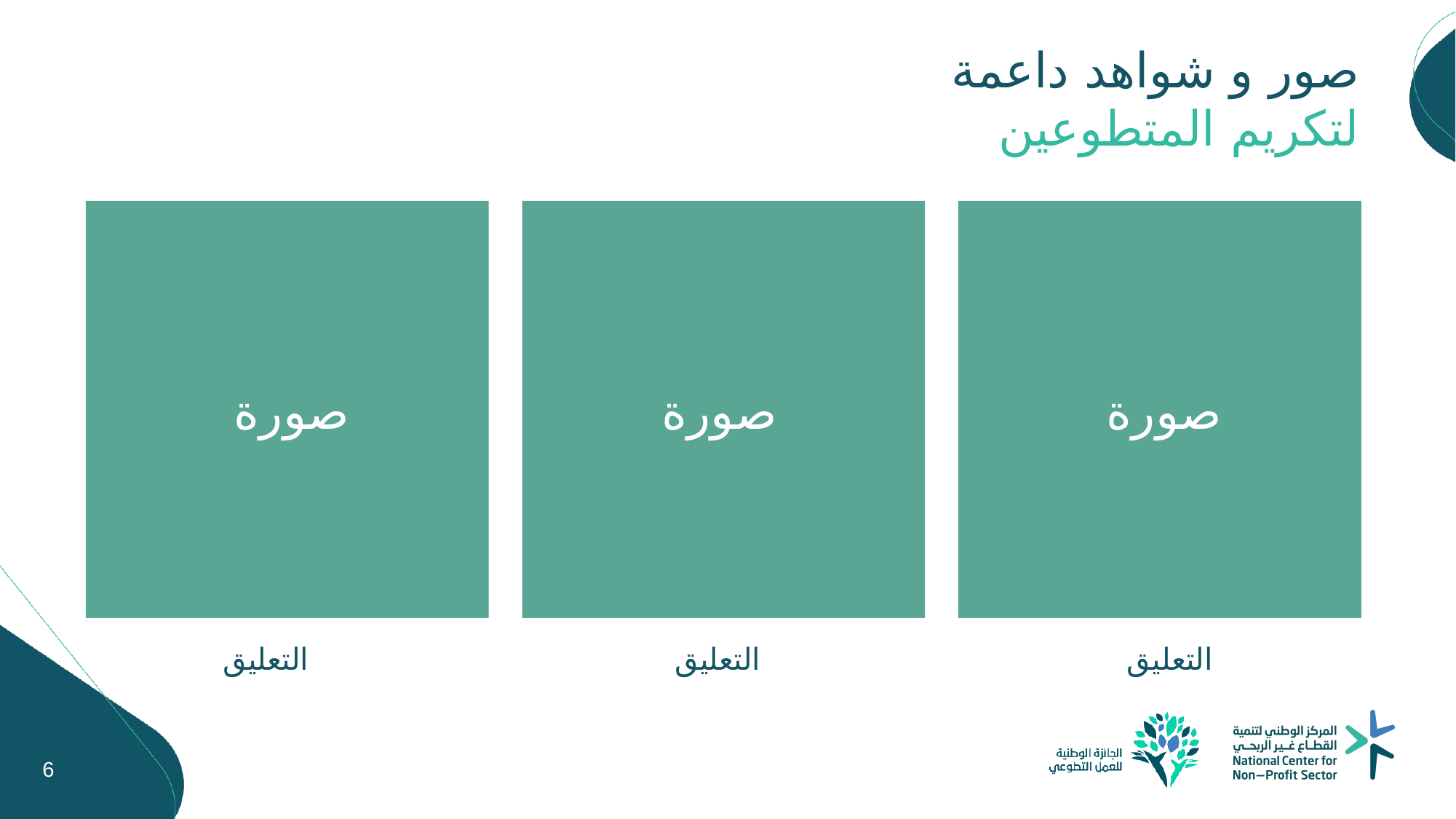

صور و شواهد داعمة
لتكريم المتطوعين
صورة
صورة
صورة
التعليق
التعليق
التعليق